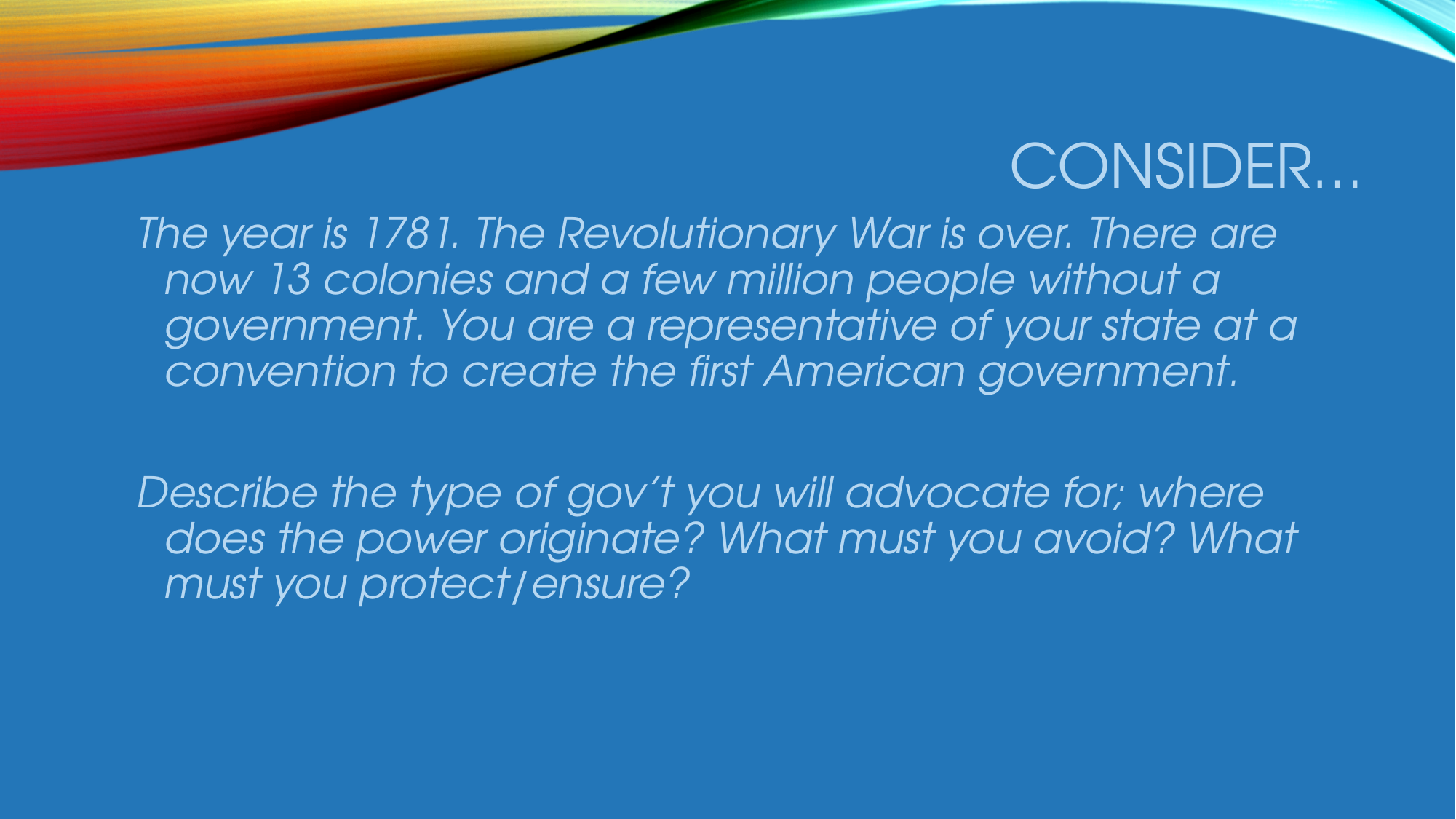

# Consider…
The year is 1781. The Revolutionary War is over. There are now 13 colonies and a few million people without a government. You are a representative of your state at a convention to create the first American government.

Describe the type of gov’t you will advocate for; where does the power originate? What must you avoid? What must you protect/ensure?